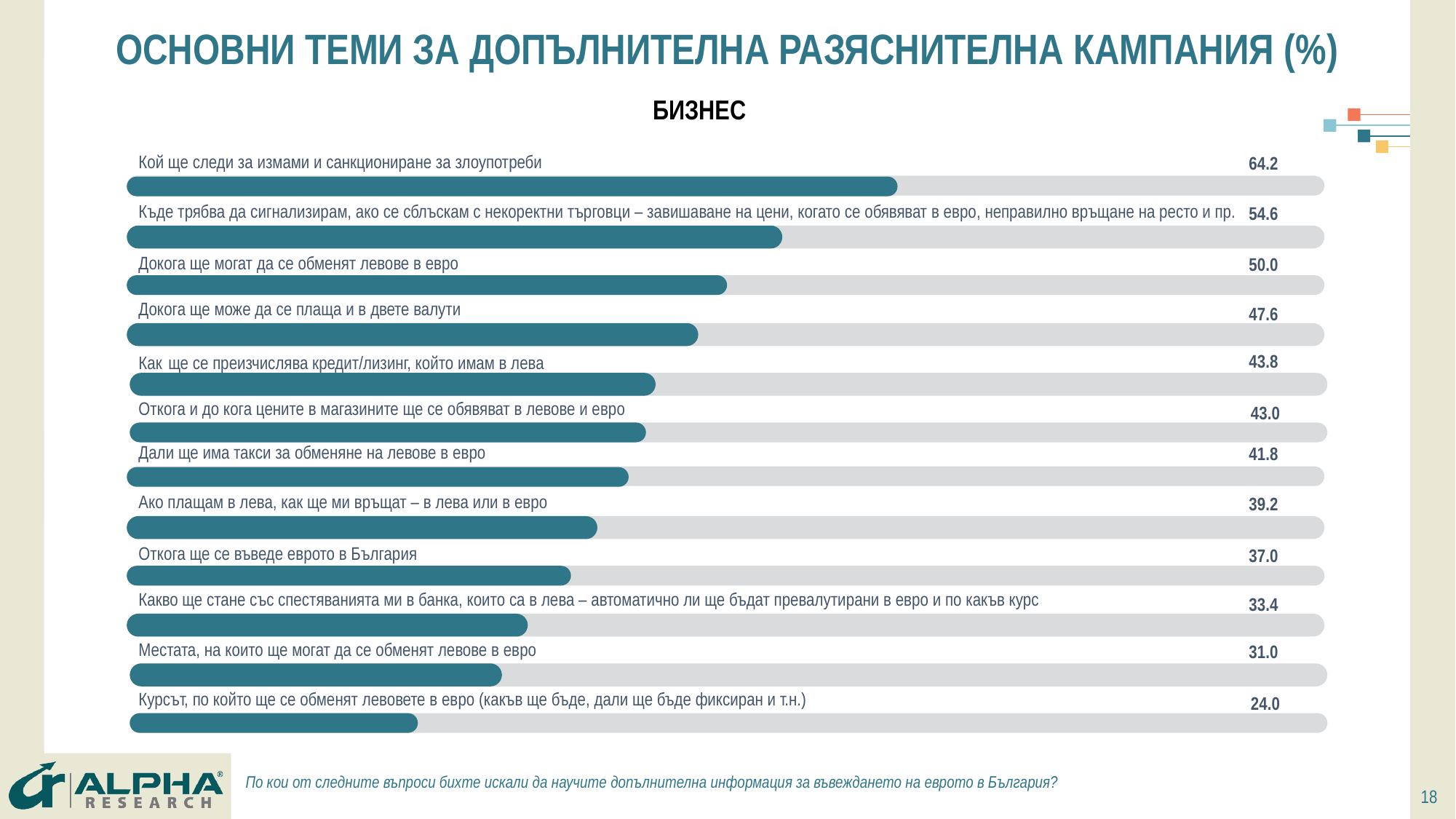

# ОСНОВНИ ТЕМИ ЗА ДОПЪЛНИТЕЛНА РАЗЯСНИТЕЛНА КАМПАНИЯ (%)
БИЗНЕС
Кой ще следи за измами и санкциониране за злоупотреби
64.2

Къде трябва да сигнализирам, ако се сблъскам с некоректни търговци – завишаване на цени, когато се обявяват в евро, неправилно връщане на ресто и пр.
54.6

Докога ще могат да се обменят левове в евро
50.0

Докога ще може да се плаща и в двете валути
47.6

Как ще се преизчислява кредит/лизинг, който имам в лева
43.8

Откога и до кога цените в магазините ще се обявяват в левове и евро
43.0

Дали ще има такси за обменяне на левове в евро
41.8

Ако плащам в лева, как ще ми връщат – в лева или в евро
39.2

Откога ще се въведе еврото в България
37.0

Какво ще стане със спестяванията ми в банка, които са в лева – автоматично ли ще бъдат превалутирани в евро и по какъв курс
33.4

Местата, на които ще могат да се обменят левове в евро
31.0

Курсът, по който ще се обменят левовете в евро (какъв ще бъде, дали ще бъде фиксиран и т.н.)
24.0

По кои от следните въпроси бихте искали да научите допълнителна информация за въвеждането на еврото в България?
18